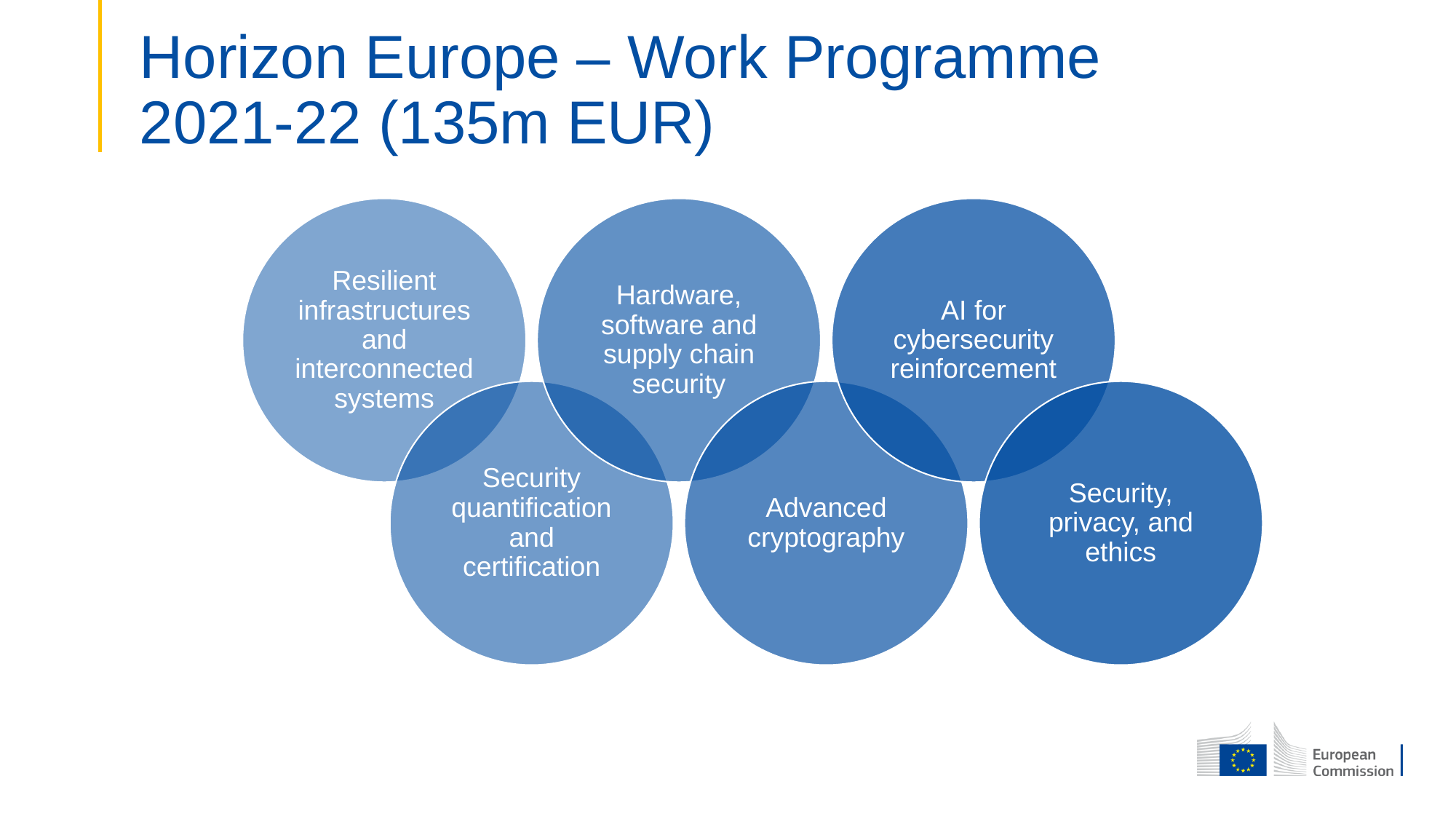

# Horizon Europe – Work Programme 2021-22 (135m EUR)
Resilient infrastructures and interconnected systems
Security quantification and certification
Hardware, software and supply chain security
Advanced cryptography
AI for cybersecurity reinforcement
Security, privacy, and ethics